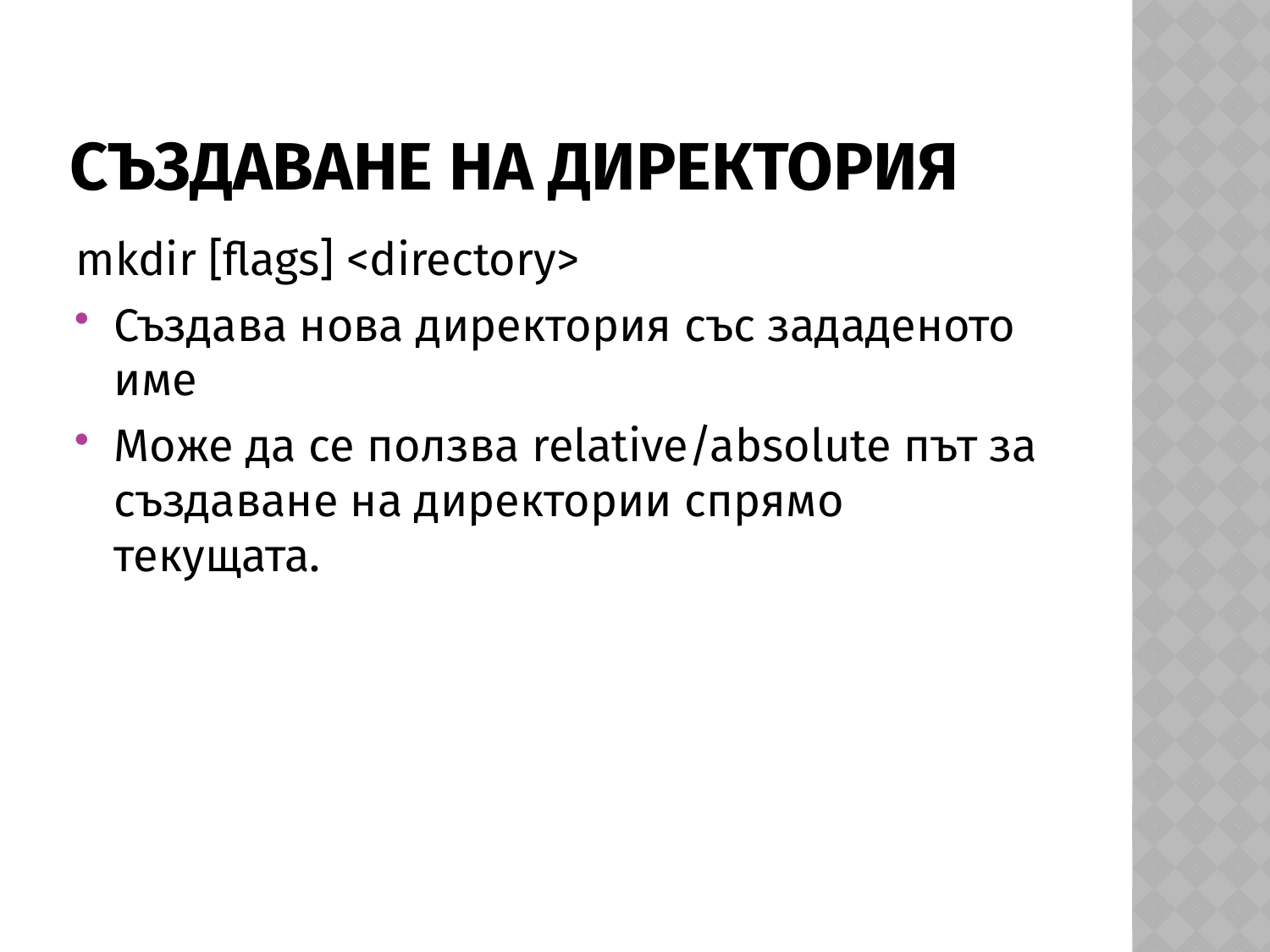

# Създаване на директория
mkdir [flags] <directory>
Създава нова директория със зададеното име
Може да се ползва relative/absolute път за създаване на директории спрямо текущата.